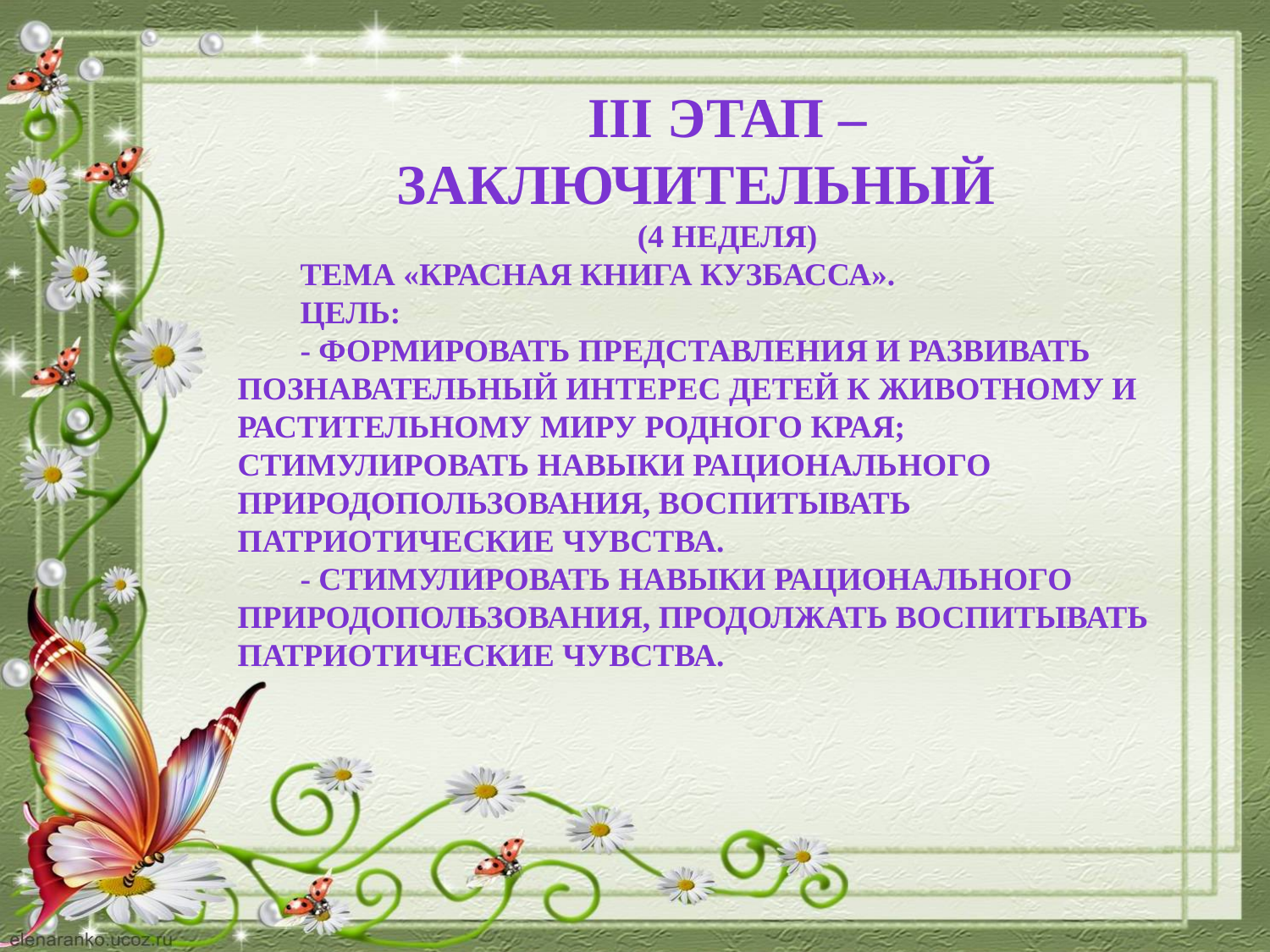

III этап – заключительный
(4 неделя)
Тема «Красная книга Кузбасса».
Цель:
- формировать представления и развивать познавательный интерес детей к животному и растительному миру родного края; стимулировать навыки рационального природопользования, воспитывать патриотические чувства.
- стимулировать навыки рационального природопользования, продолжать воспитывать патриотические чувства.